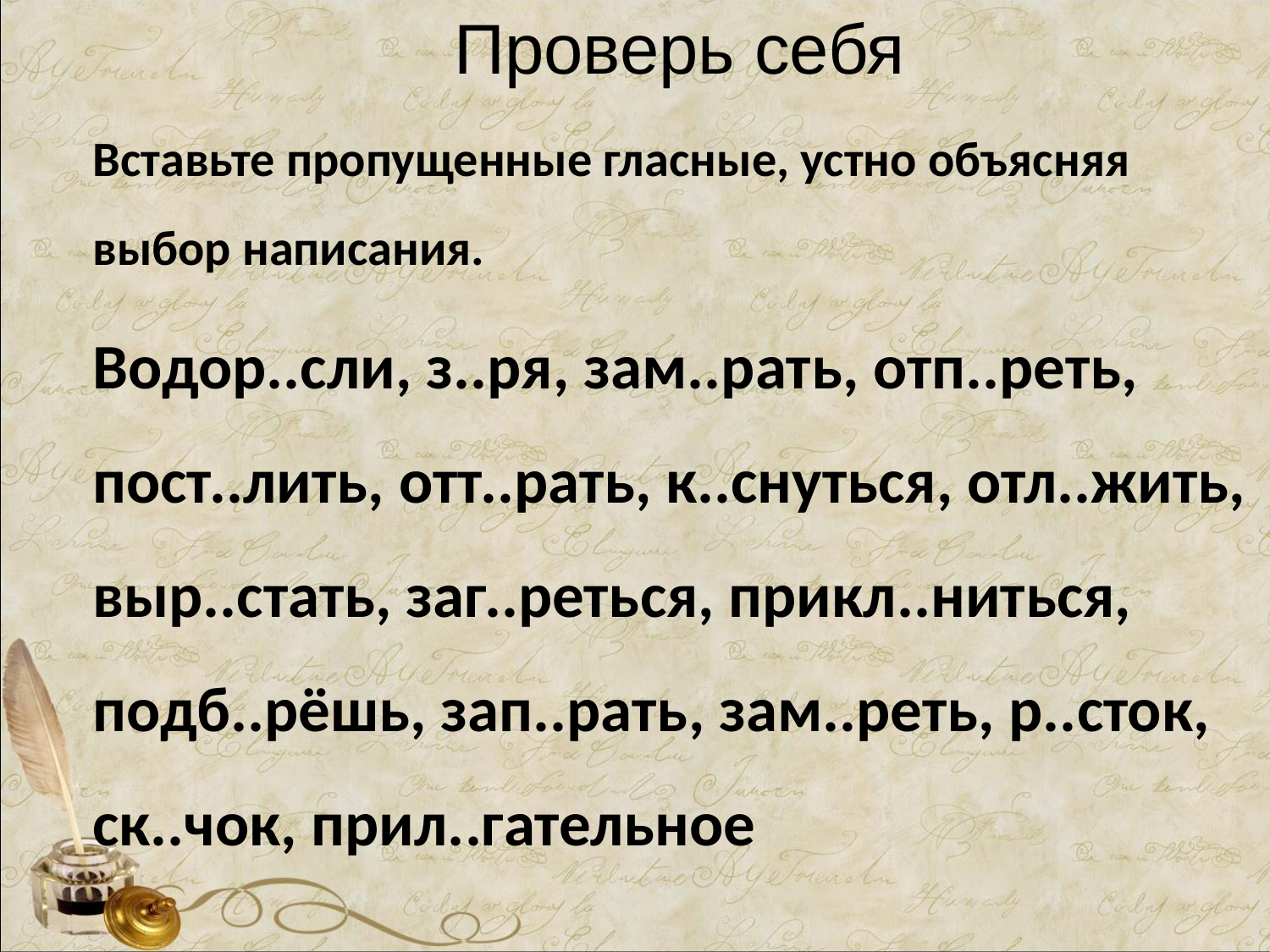

# Проверь себя
Вставьте пропущенные гласные, устно объясняя выбор написания.
Водор..сли, з..ря, зам..рать, отп..реть, пост..лить, отт..рать, к..снуться, отл..жить, выр..стать, заг..реться, прикл..ниться, подб..рёшь, зап..рать, зам..реть, р..сток,  ск..чок, прил..гательное